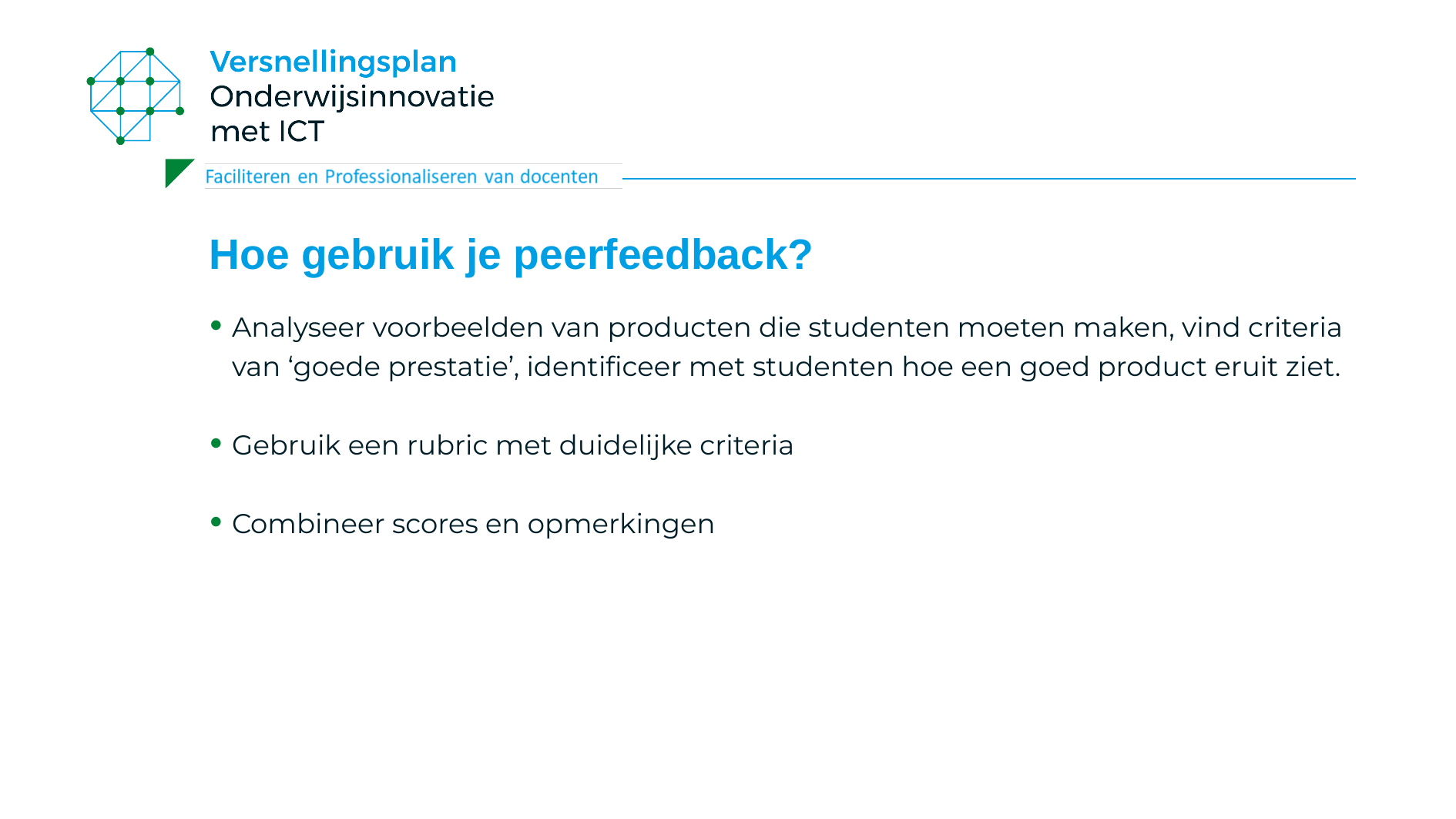

# Hoe gebruik je peerfeedback?
Analyseer voorbeelden van producten die studenten moeten maken, vind criteria van ‘goede prestatie’, identificeer met studenten hoe een goed product eruit ziet.

Gebruik een rubric met duidelijke criteria

Combineer scores en opmerkingen